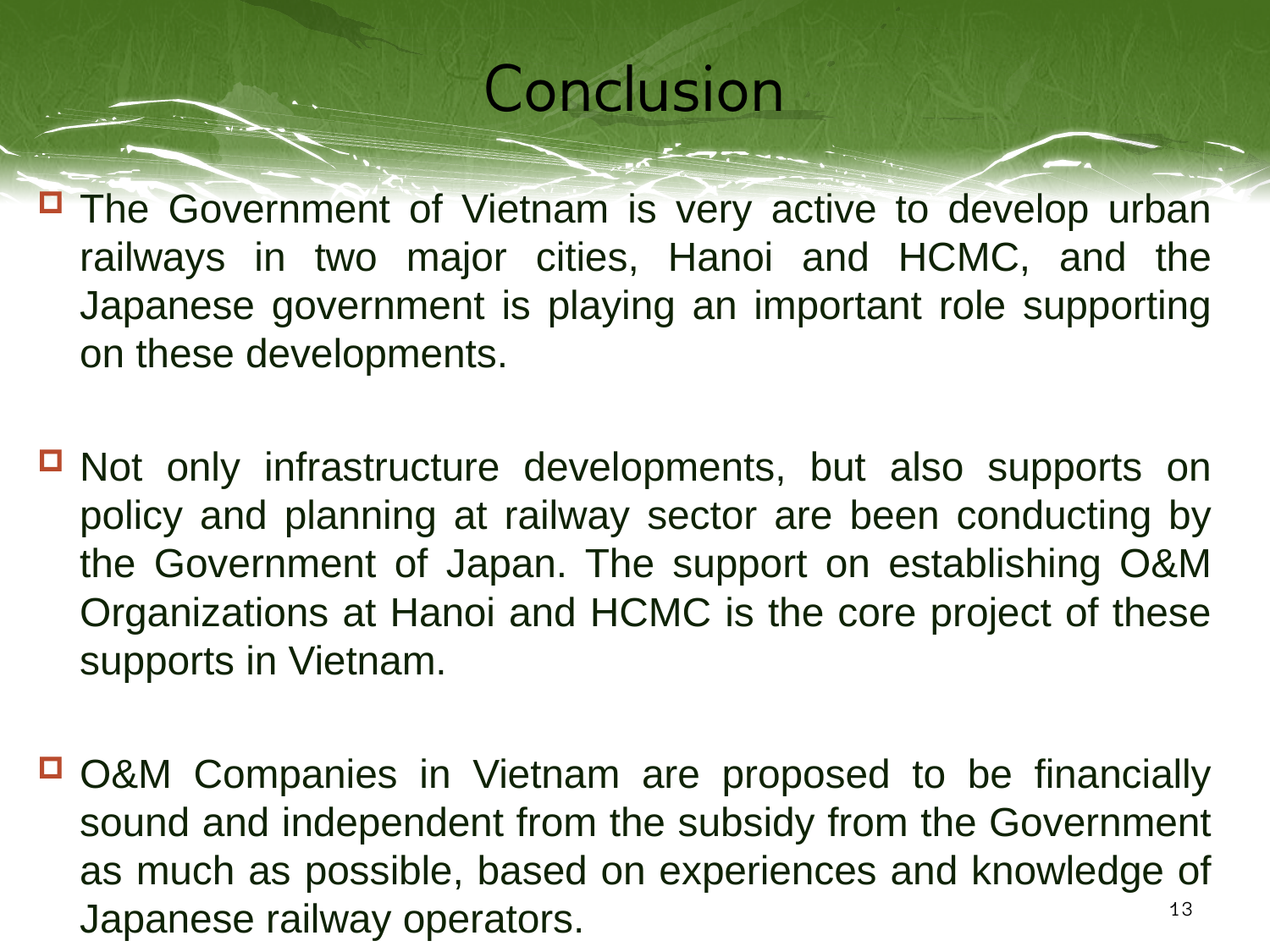

# Conclusion
The Government of Vietnam is very active to develop urban railways in two major cities, Hanoi and HCMC, and the Japanese government is playing an important role supporting on these developments.

Not only infrastructure developments, but also supports on policy and planning at railway sector are been conducting by the Government of Japan. The support on establishing O&M Organizations at Hanoi and HCMC is the core project of these supports in Vietnam.

O&M Companies in Vietnam are proposed to be financially sound and independent from the subsidy from the Government as much as possible, based on experiences and knowledge of Japanese railway operators.
13